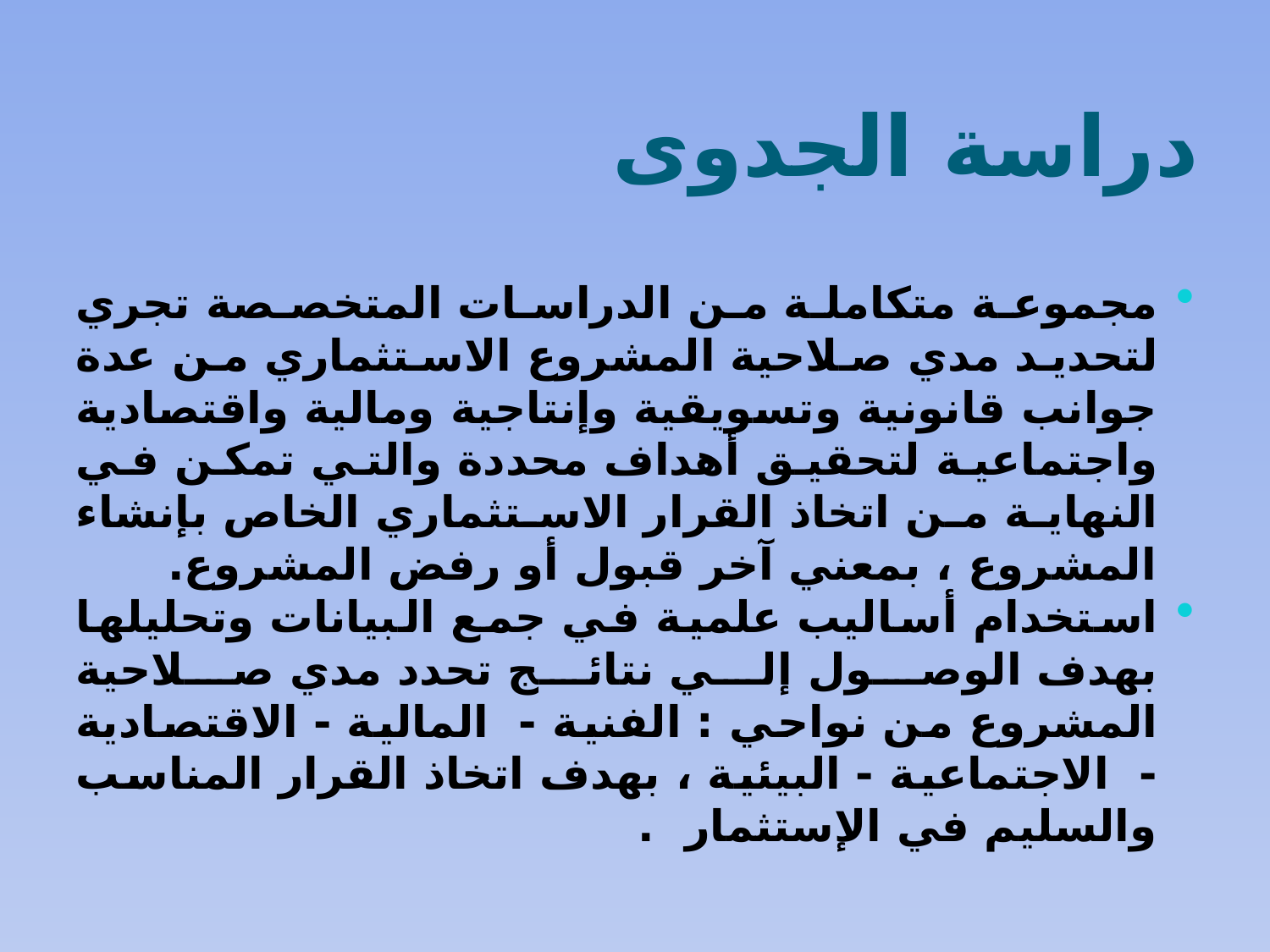

# دراسة الجدوى
مجموعة متكاملة من الدراسات المتخصصة تجري لتحديد مدي صلاحية المشروع الاستثماري من عدة جوانب قانونية وتسويقية وإنتاجية ومالية واقتصادية واجتماعية لتحقيق أهداف محددة والتي تمكن في النهاية من اتخاذ القرار الاستثماري الخاص بإنشاء المشروع ، بمعني آخر قبول أو رفض المشروع.
استخدام أساليب علمية في جمع البيانات وتحليلها بهدف الوصول إلي نتائج تحدد مدي صلاحية المشروع من نواحي : الفنية -  المالية - الاقتصادية -  الاجتماعية - البيئية ، بهدف اتخاذ القرار المناسب والسليم في الإستثمار  .

الدكتور عيسى قداده
4